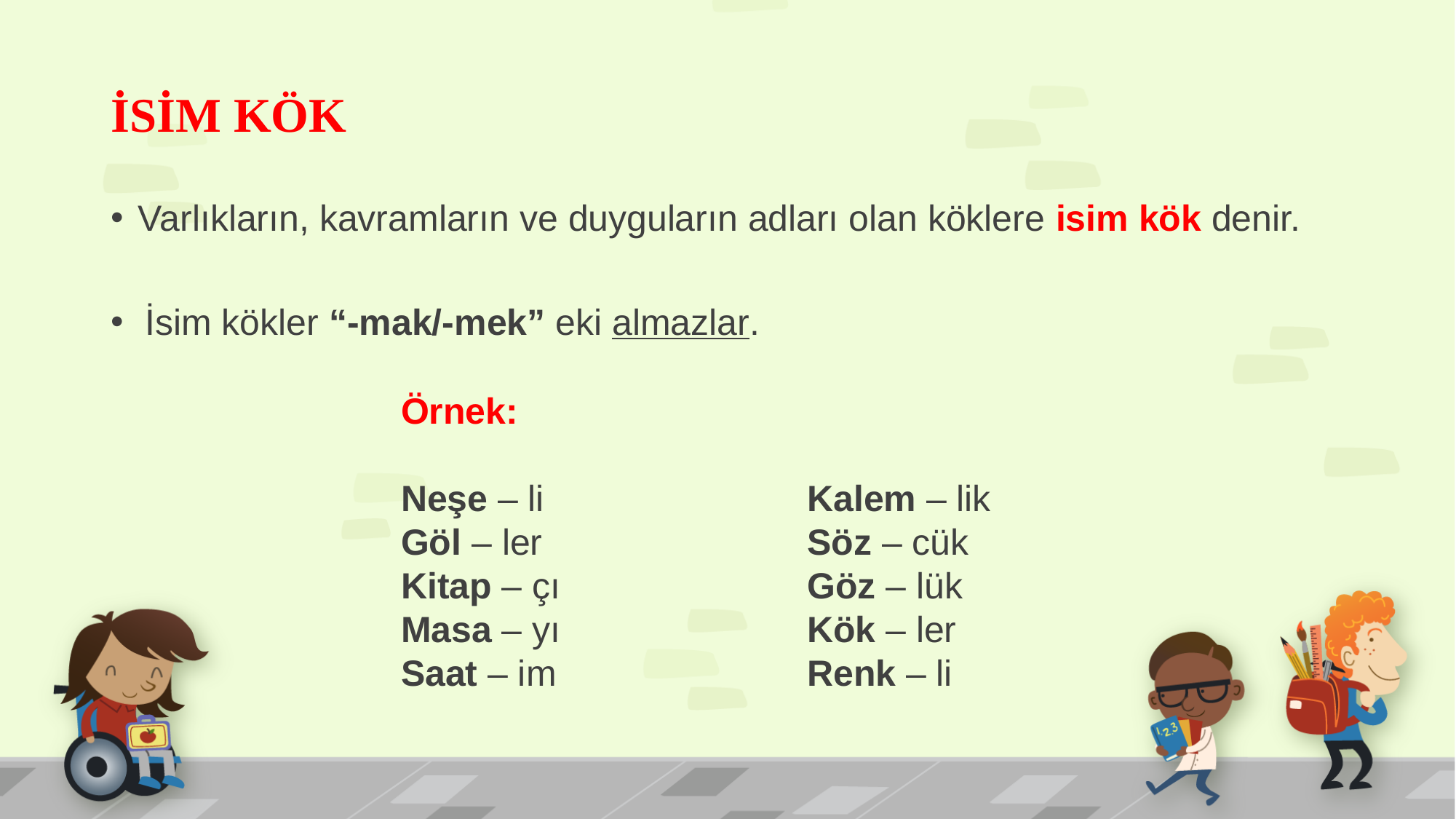

# İSİM KÖK
Varlıkların, kavramların ve duyguların adları olan köklere isim kök denir.
İsim kökler “-mak/-mek” eki almazlar.

Örnek:

Neşe – li
Göl – ler
Kitap – çı
Masa – yı
Saat – im

Kalem – lik
Söz – cük
Göz – lük
Kök – ler
Renk – li